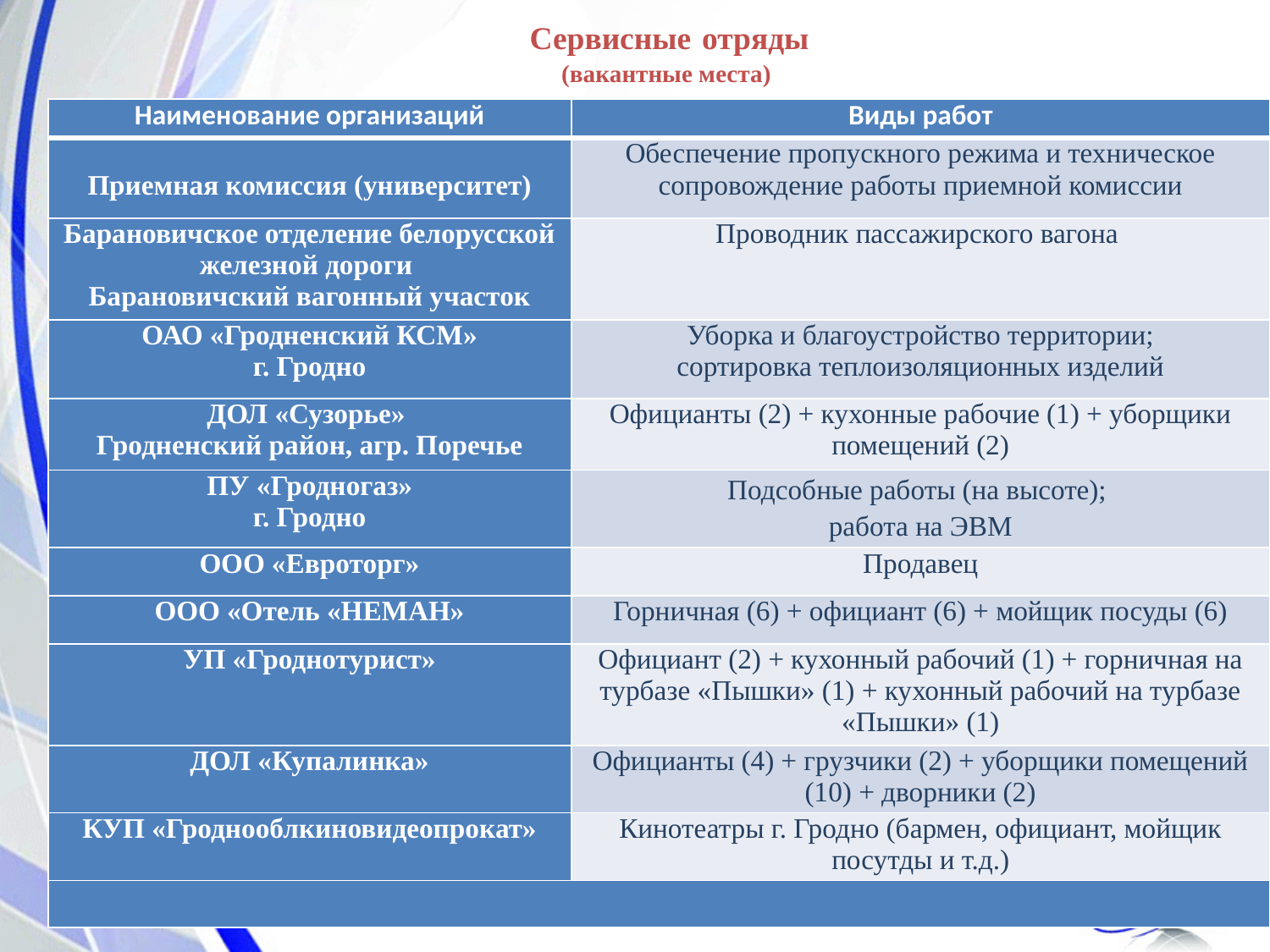

Сервисные отряды
(вакантные места)
| Наименование организаций | Виды работ |
| --- | --- |
| Приемная комиссия (университет) | Обеспечение пропускного режима и техническое сопровождение работы приемной комиссии |
| Барановичское отделение белорусской железной дороги Барановичский вагонный участок | Проводник пассажирского вагона |
| ОАО «Гродненский КСМ» г. Гродно | Уборка и благоустройство территории; сортировка теплоизоляционных изделий |
| ДОЛ «Сузорье» Гродненский район, агр. Поречье | Официанты (2) + кухонные рабочие (1) + уборщики помещений (2) |
| ПУ «Гродногаз» г. Гродно | Подсобные работы (на высоте); работа на ЭВМ |
| ООО «Евроторг» | Продавец |
| ООО «Отель «НЕМАН» | Горничная (6) + официант (6) + мойщик посуды (6) |
| УП «Гроднотурист» | Официант (2) + кухонный рабочий (1) + горничная на турбазе «Пышки» (1) + кухонный рабочий на турбазе «Пышки» (1) |
| ДОЛ «Купалинка» | Официанты (4) + грузчики (2) + уборщики помещений (10) + дворники (2) |
| КУП «Гроднооблкиновидеопрокат» | Кинотеатры г. Гродно (бармен, официант, мойщик посутды и т.д.) |
|  |  |
6